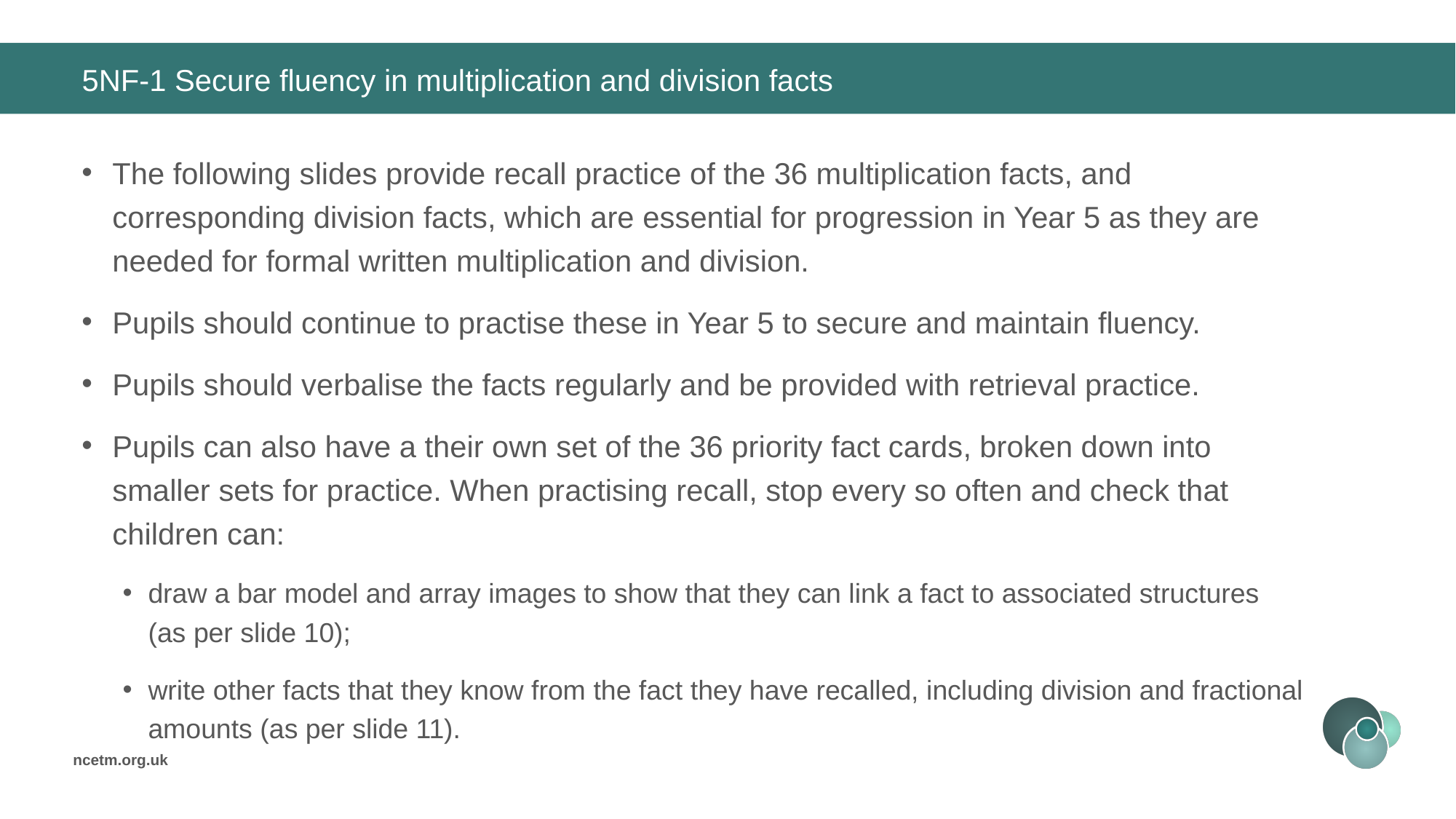

# 5NF-1 Secure fluency in multiplication and division facts
The following slides provide recall practice of the 36 multiplication facts, and corresponding division facts, which are essential for progression in Year 5 as they are needed for formal written multiplication and division.
Pupils should continue to practise these in Year 5 to secure and maintain fluency.
Pupils should verbalise the facts regularly and be provided with retrieval practice.
Pupils can also have a their own set of the 36 priority fact cards, broken down into smaller sets for practice. When practising recall, stop every so often and check that children can:
draw a bar model and array images to show that they can link a fact to associated structures   (as per slide 10);
write other facts that they know from the fact they have recalled, including division and fractional amounts (as per slide 11).